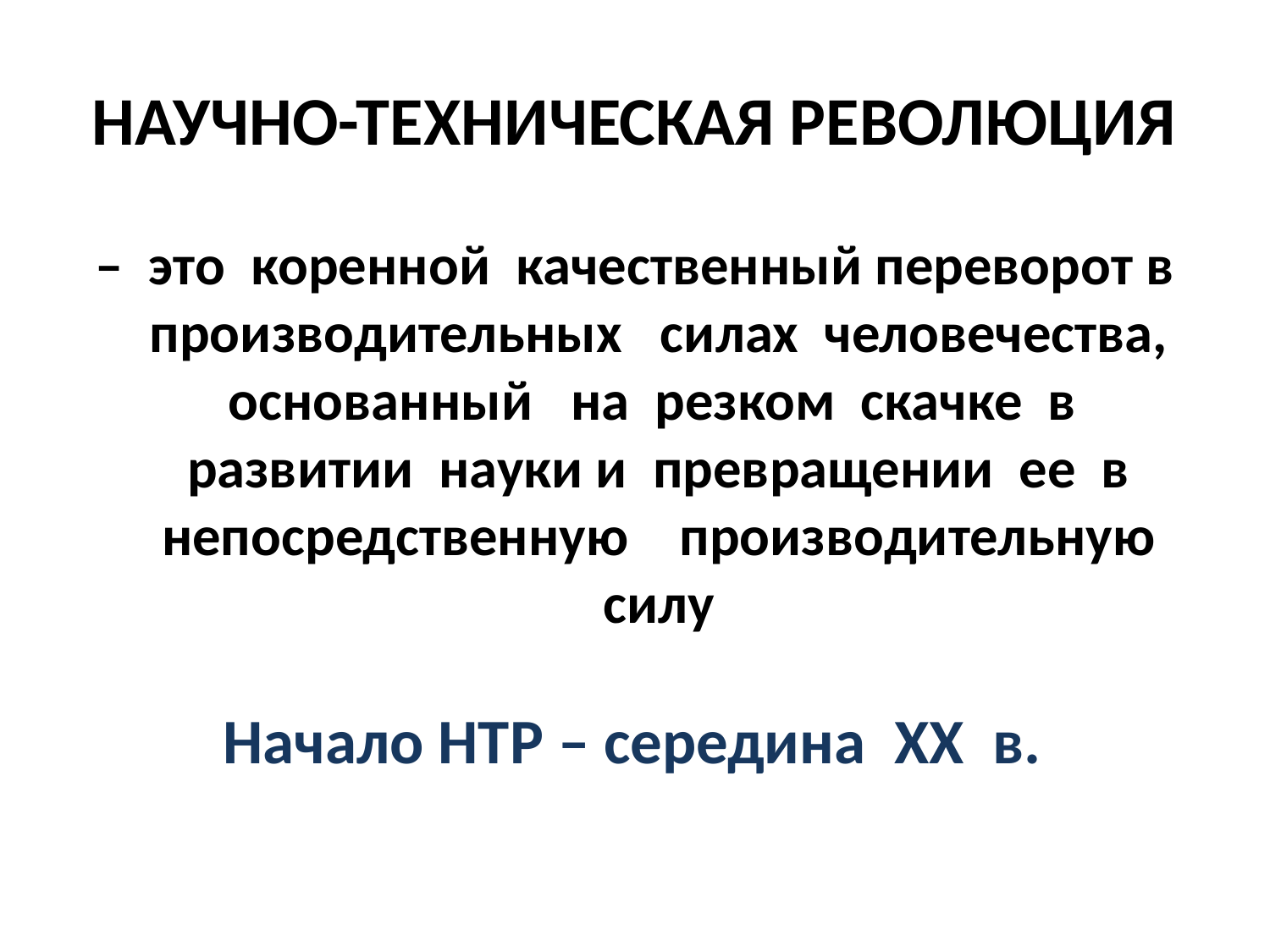

# НАУЧНО-ТЕХНИЧЕСКАЯ РЕВОЛЮЦИЯ
 –  это  коренной  качественный переворот в   производительных   силах  человечества,  основанный   на  резком  скачке  в  развитии  науки и  превращении  ее  в непосредственную    производительную силу

Начало НТР – середина  ХХ  в.